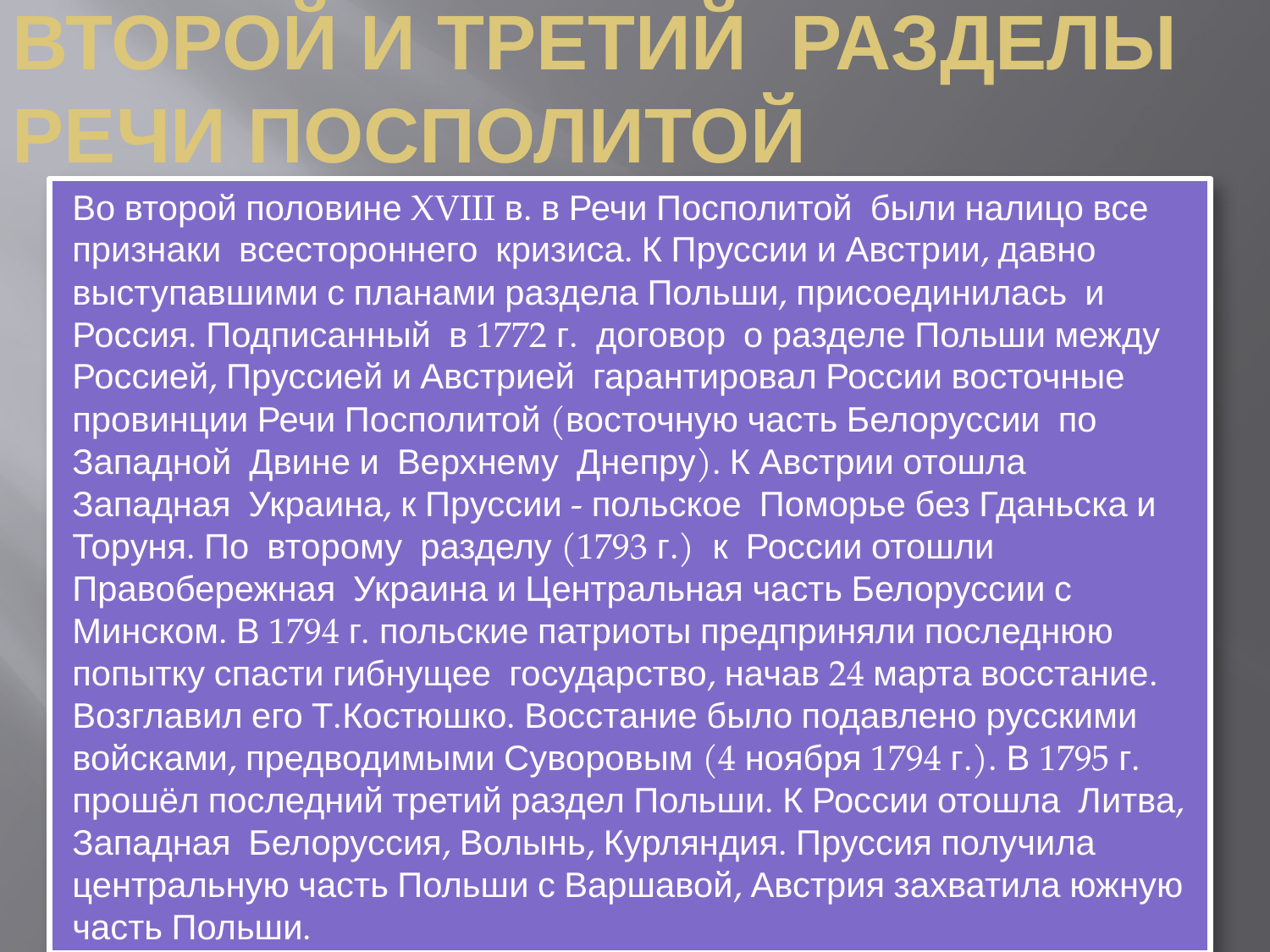

# Второй и третий  разделы речи посполитой
Во второй половине XVIII в. в Речи Посполитой  были налицо все признаки  всестороннего  кризиса. К Пруссии и Австрии, давно  выступавшими с планами раздела Польши, присоединилась  и Россия. Подписанный  в 1772 г.  договор  о разделе Польши между Россией, Пруссией и Австрией  гарантировал России восточные провинции Речи Посполитой (восточную часть Белоруссии  по Западной  Двине и  Верхнему  Днепру). К Австрии отошла  Западная  Украина, к Пруссии - польское  Поморье без Гданьска и Торуня. По  второму  разделу (1793 г.)  к  России отошли Правобережная  Украина и Центральная часть Белоруссии с Минском. В 1794 г. польские патриоты предприняли последнюю попытку спасти гибнущее  государство, начав 24 марта восстание. Возглавил его Т.Костюшко. Восстание было подавлено русскими войсками, предводимыми Суворовым (4 ноября 1794 г.). В 1795 г. прошёл последний третий раздел Польши. К России отошла  Литва, Западная  Белоруссия, Волынь, Курляндия. Пруссия получила центральную часть Польши с Варшавой, Австрия захватила южную часть Польши.